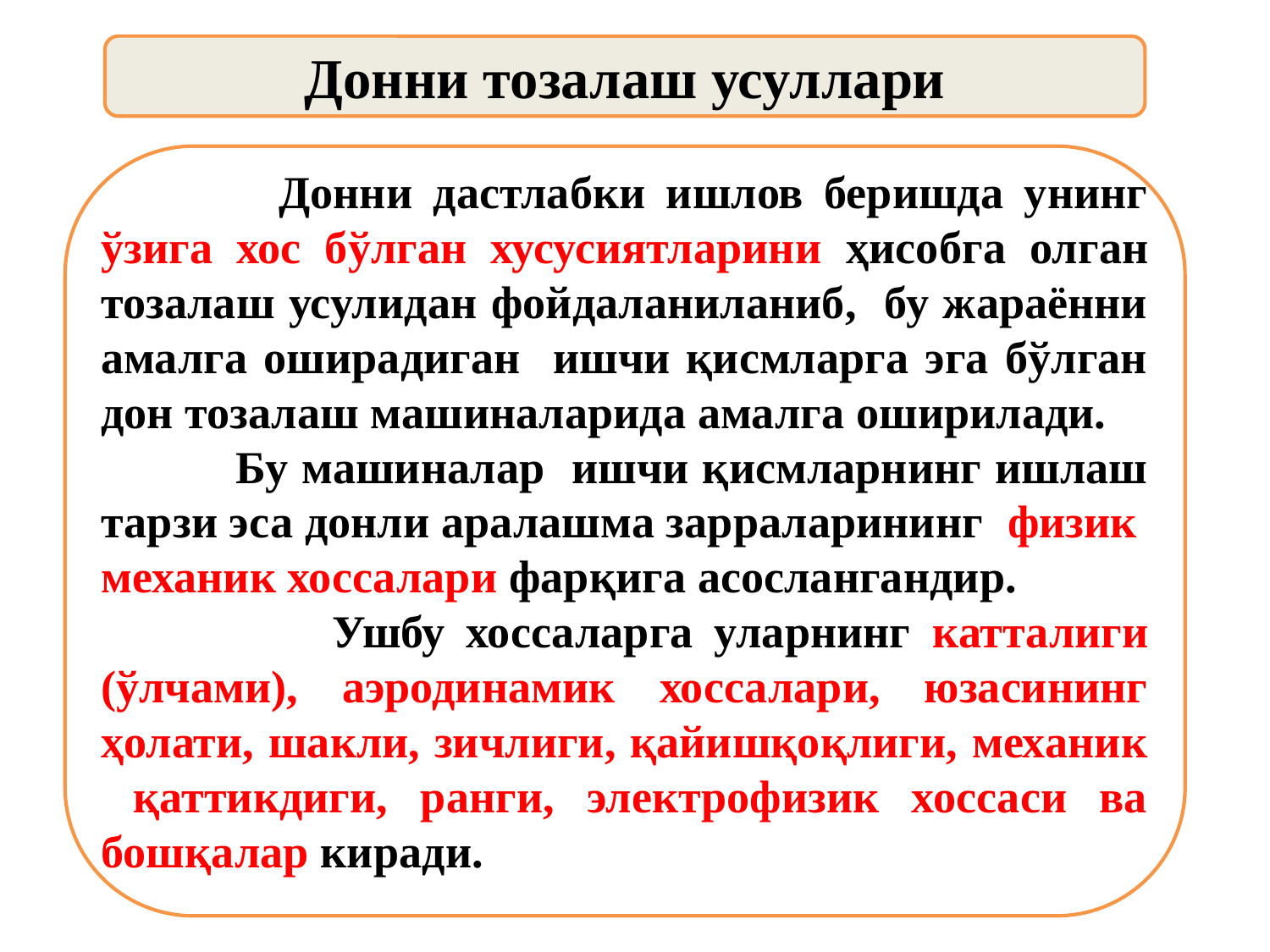

Донни тозалаш усуллари

         Донни дастлабки ишлов беришда унинг ўзига хос бўлган хусусиятларини ҳисобга олган тозалаш усулидан фойдаланиланиб,  бу жараённи амалга оширадиган  ишчи қисмларга эга бўлган дон тозалаш машиналарида амалга оширилади.
          Бу машиналар  ишчи қисмларнинг ишлаш тарзи эса донли аралашма зарраларининг  физик  механик хоссалари фарқига асослангандир.
           Ушбу хоссаларга уларнинг катталиги (ўлчами), аэродинамик хоссалари, юзасининг ҳолати, шакли, зичлиги, қайишқоқлиги, механик  қаттикдиги, ранги, электрофизик хоссаси ва бошқалар киради.